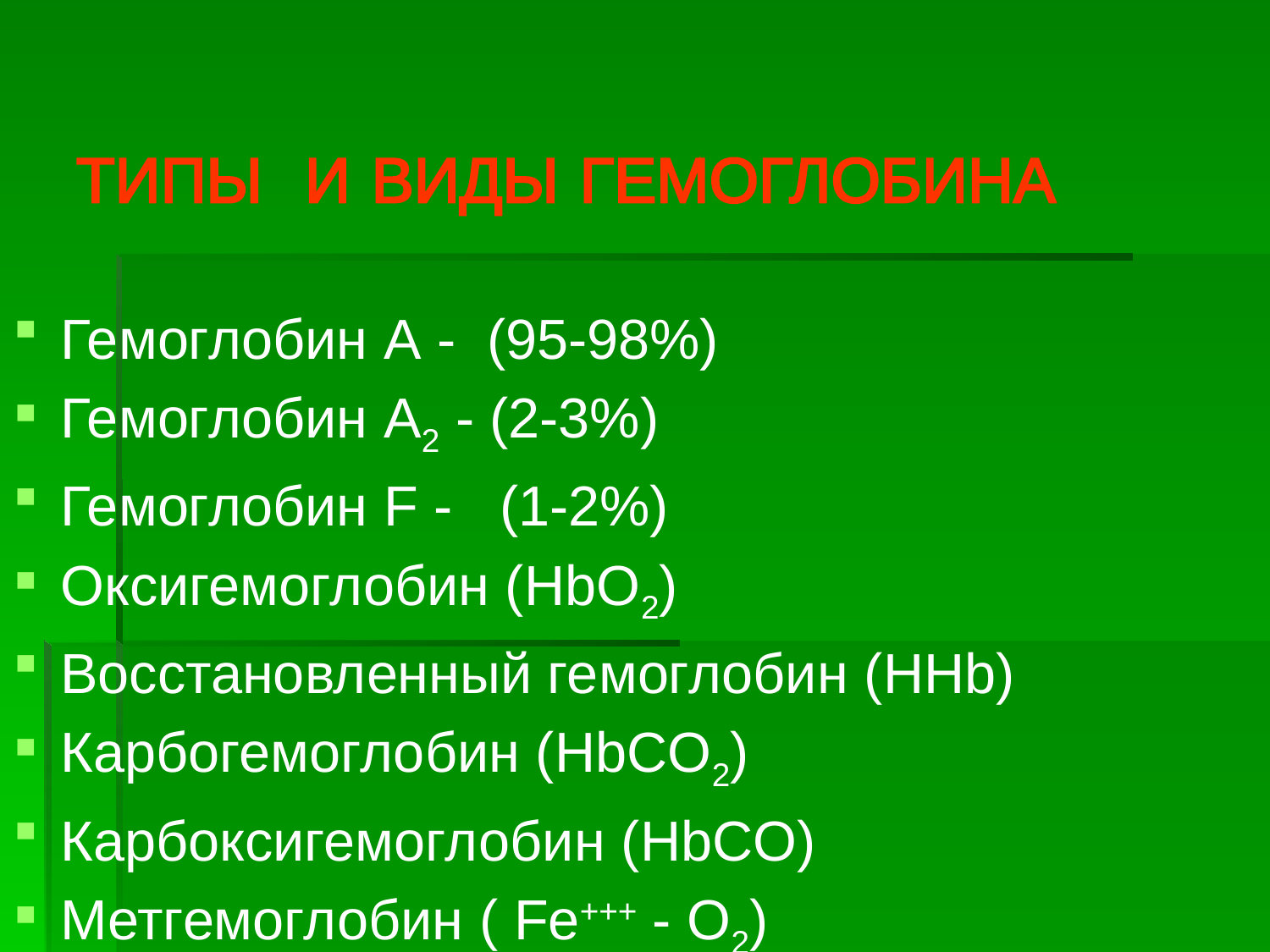

# ТИПЫ  И ВИДЫ ГЕМОГЛОБИНА
Гемоглобин А -  (95-98%)
Гемоглобин А2 - (2-3%)
Гемоглобин F -   (1-2%)
Оксигемоглобин (HbO2)
Восстановленный гемоглобин (HHb)
Карбогемоглобин (HbCO2)
Карбоксигемоглобин (HbCO)
Метгемоглобин ( Fe+++ - O2)